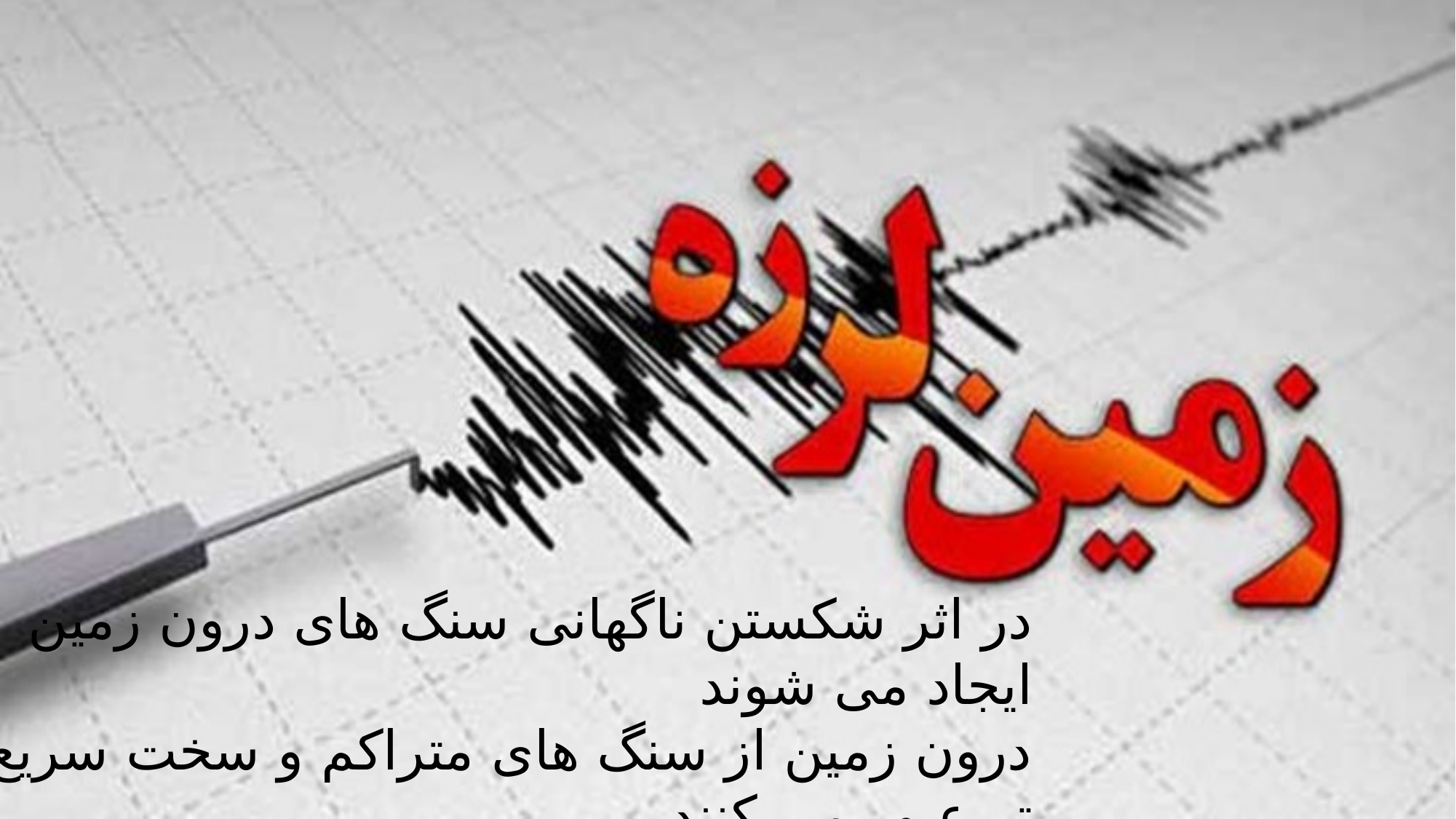

در اثر شکستن ناگهانی سنگ های درون زمین ایجاد می شوند
درون زمین از سنگ های متراکم و سخت سریع تر عبور می کنند .
با مطالعه تغییرات سرعت امواج به ویژگی لایه ها پی می بریم